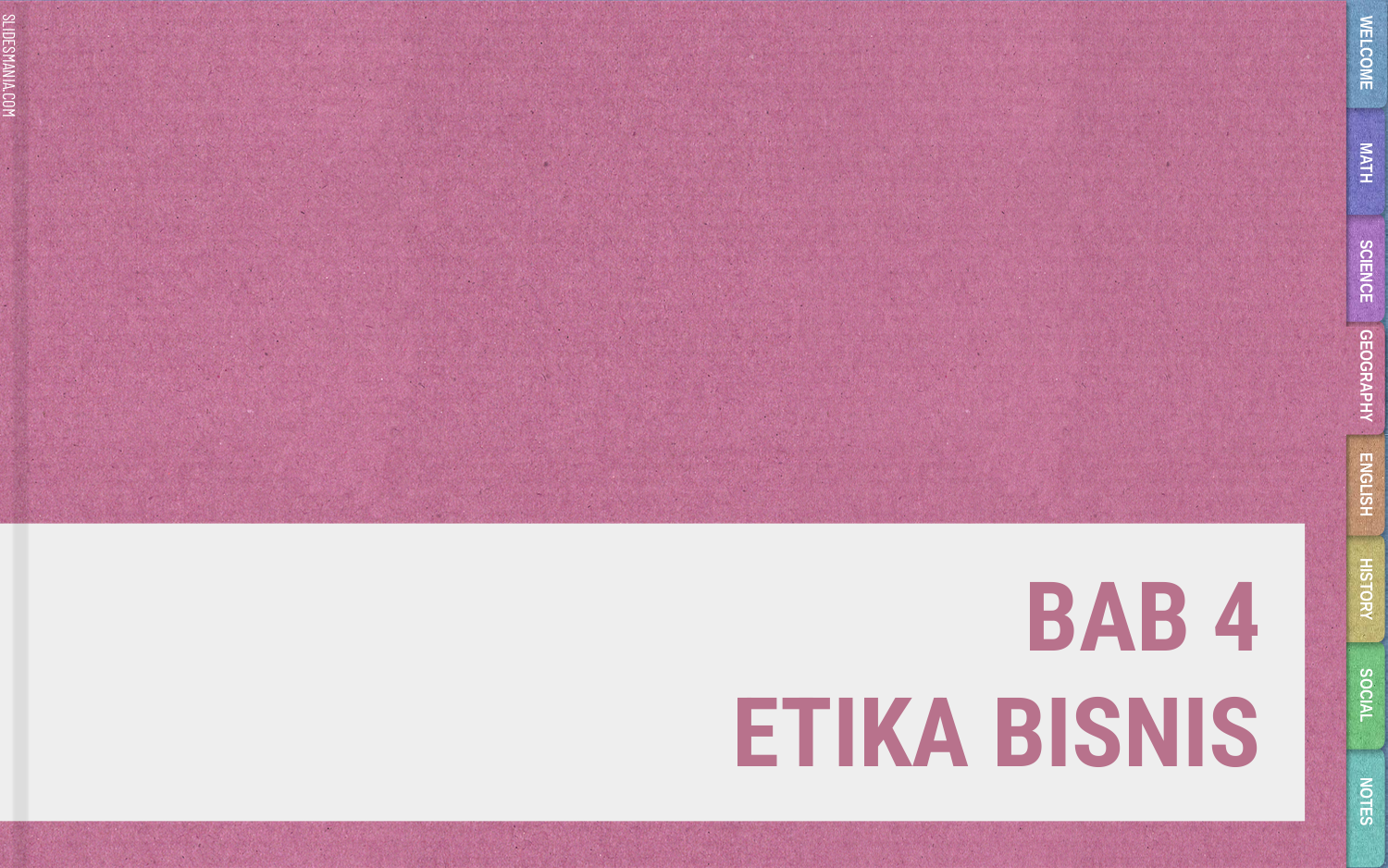

WELCOME
MATH
SCIENCE
GEOGRAPHY
ENGLISH
# BAB 4 ETIKA BISNIS
HISTORY
SOCIAL
NOTES